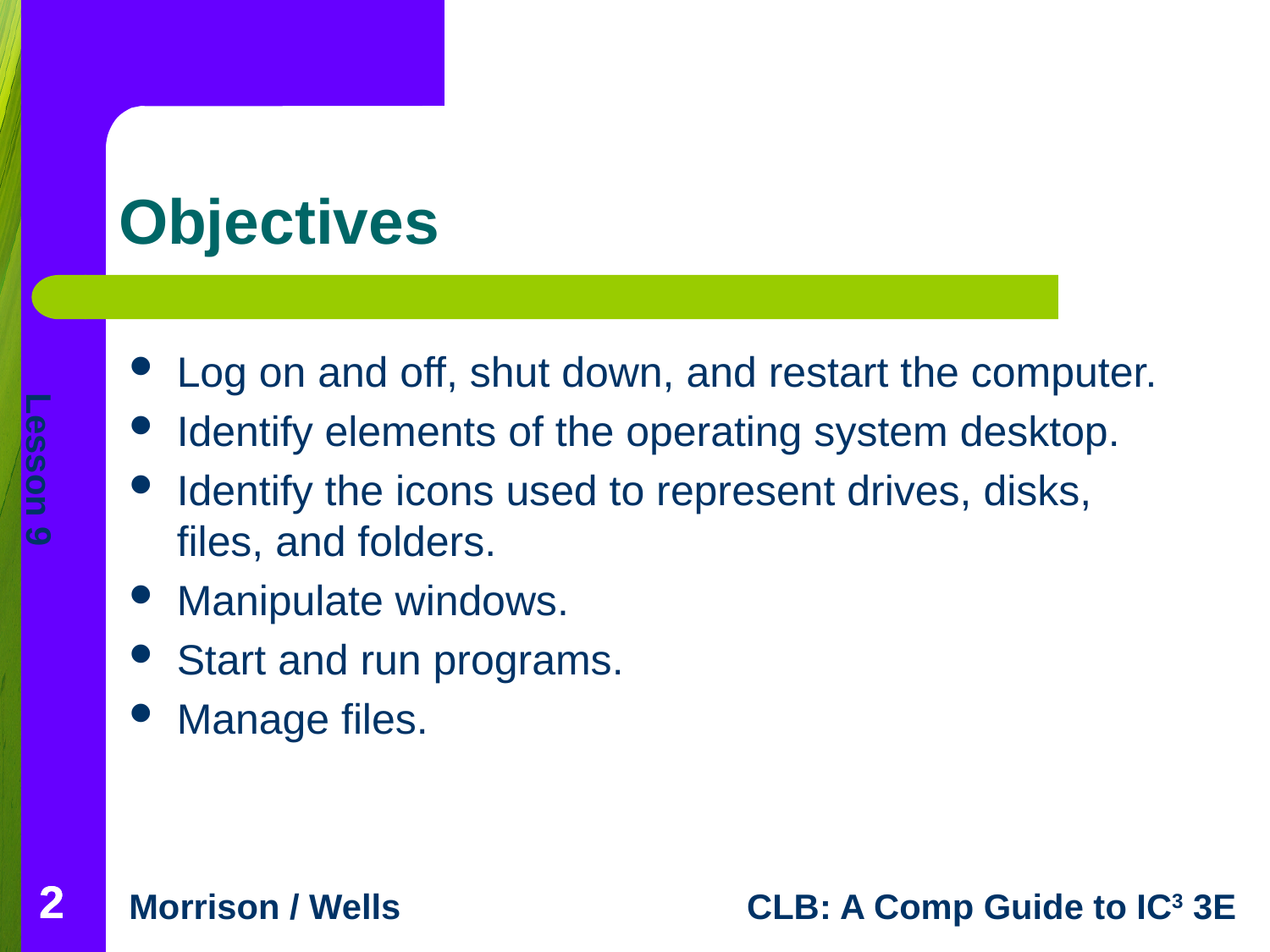

# Objectives
Log on and off, shut down, and restart the computer.
Identify elements of the operating system desktop.
Identify the icons used to represent drives, disks, files, and folders.
Manipulate windows.
Start and run programs.
Manage files.
2
2
2